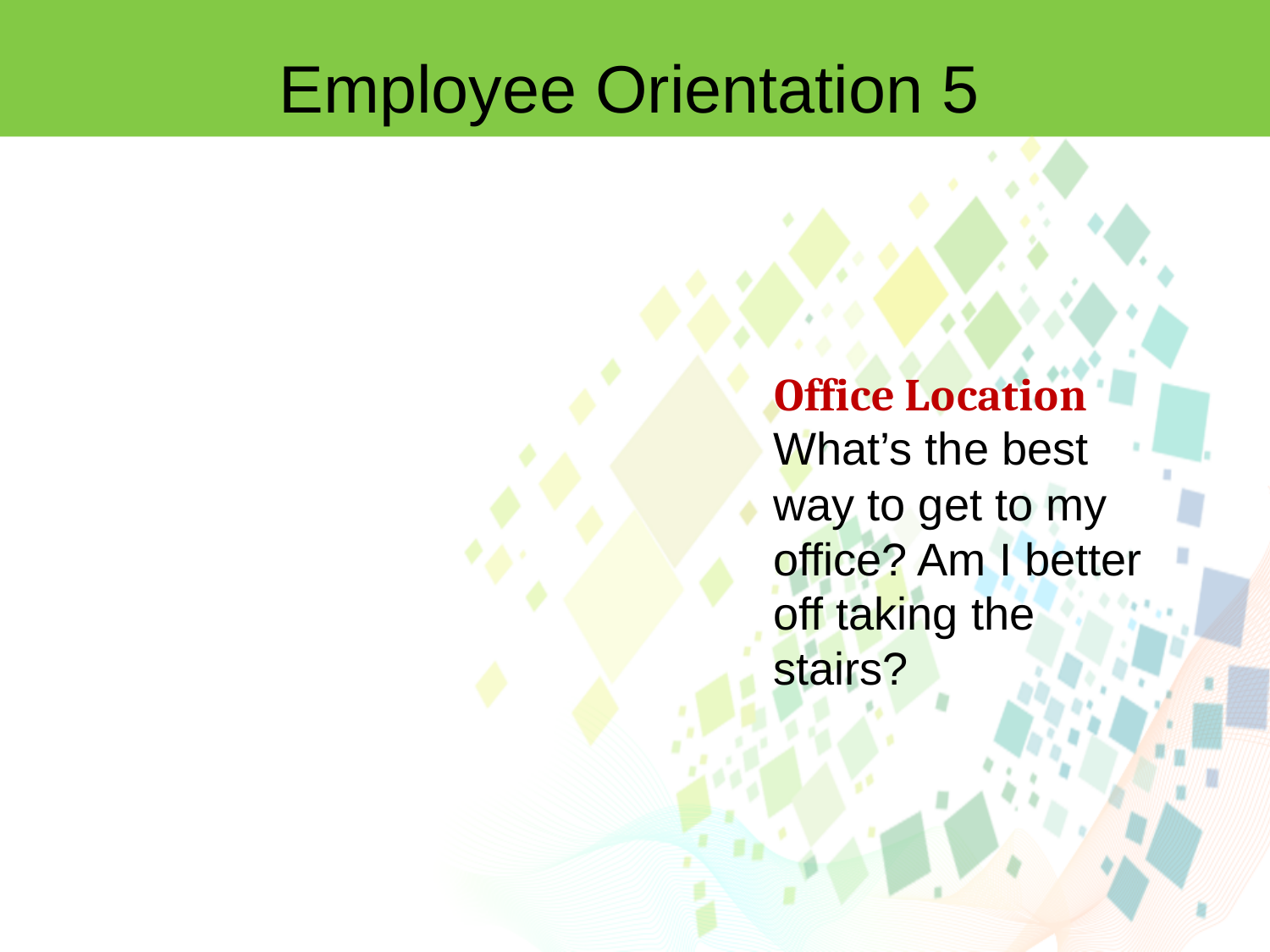

Employee Orientation 5
Office Location
What’s the best way to get to my office? Am I better off taking the
stairs?